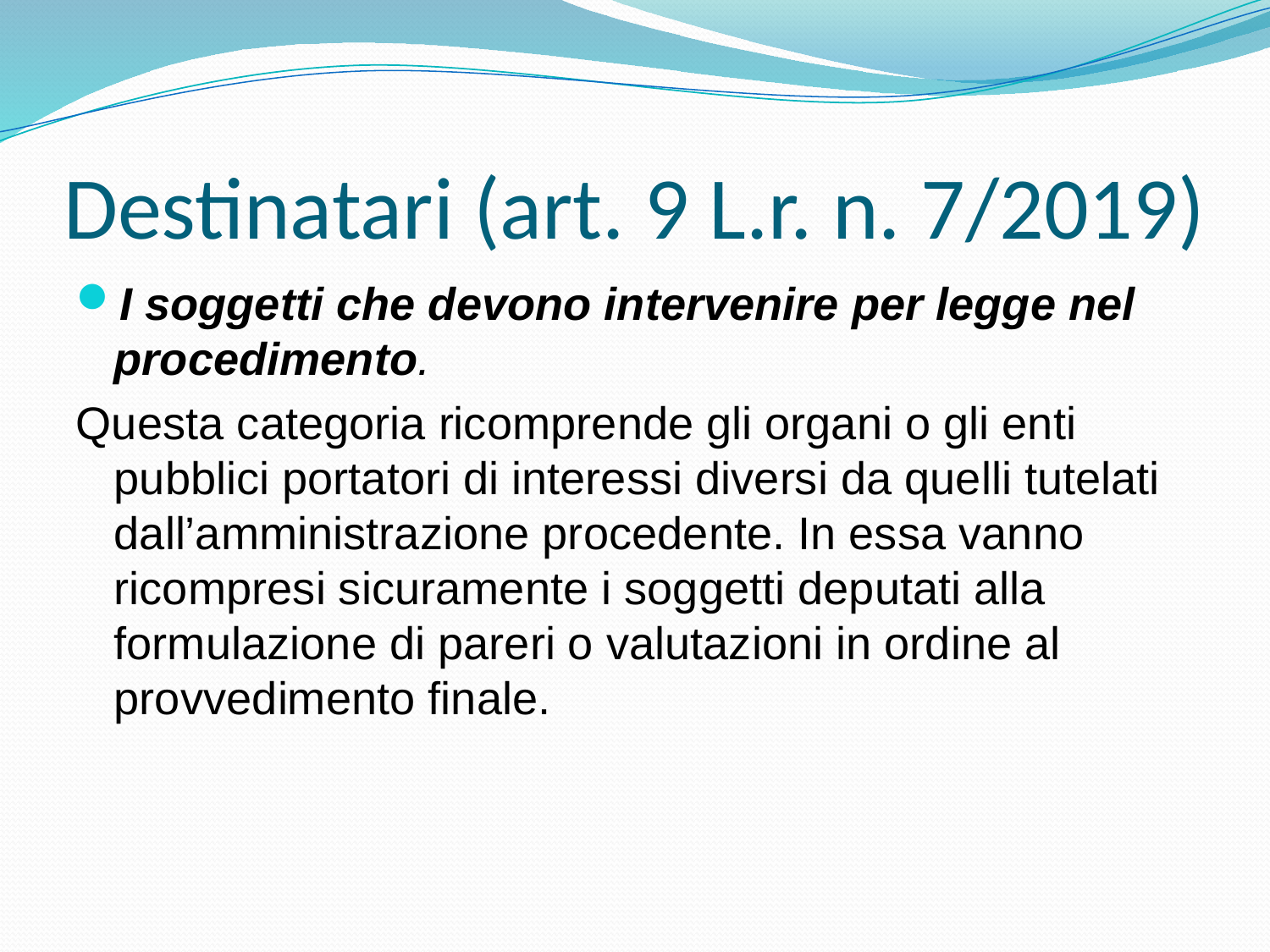

# Destinatari (art. 9 L.r. n. 7/2019)
I soggetti che devono intervenire per legge nel procedimento.
Questa categoria ricomprende gli organi o gli enti pubblici portatori di interessi diversi da quelli tutelati dall’amministrazione procedente. In essa vanno ricompresi sicuramente i soggetti deputati alla formulazione di pareri o valutazioni in ordine al provvedimento finale.